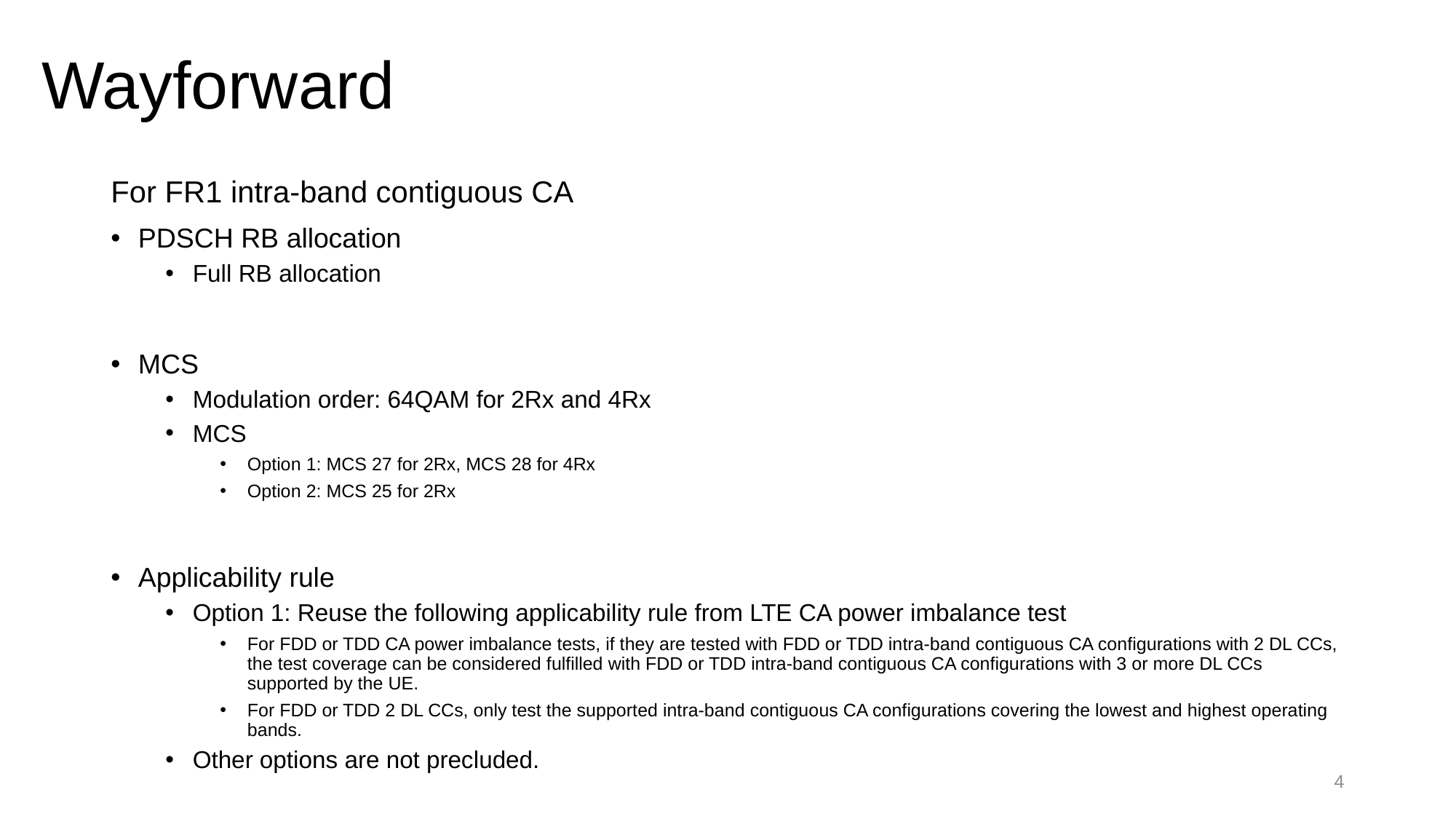

# Wayforward
For FR1 intra-band contiguous CA
PDSCH RB allocation
Full RB allocation

MCS
Modulation order: 64QAM for 2Rx and 4Rx
MCS
Option 1: MCS 27 for 2Rx, MCS 28 for 4Rx
Option 2: MCS 25 for 2Rx

Applicability rule
Option 1: Reuse the following applicability rule from LTE CA power imbalance test
For FDD or TDD CA power imbalance tests, if they are tested with FDD or TDD intra-band contiguous CA configurations with 2 DL CCs, the test coverage can be considered fulfilled with FDD or TDD intra-band contiguous CA configurations with 3 or more DL CCs supported by the UE.
For FDD or TDD 2 DL CCs, only test the supported intra-band contiguous CA configurations covering the lowest and highest operating bands.
Other options are not precluded.

4